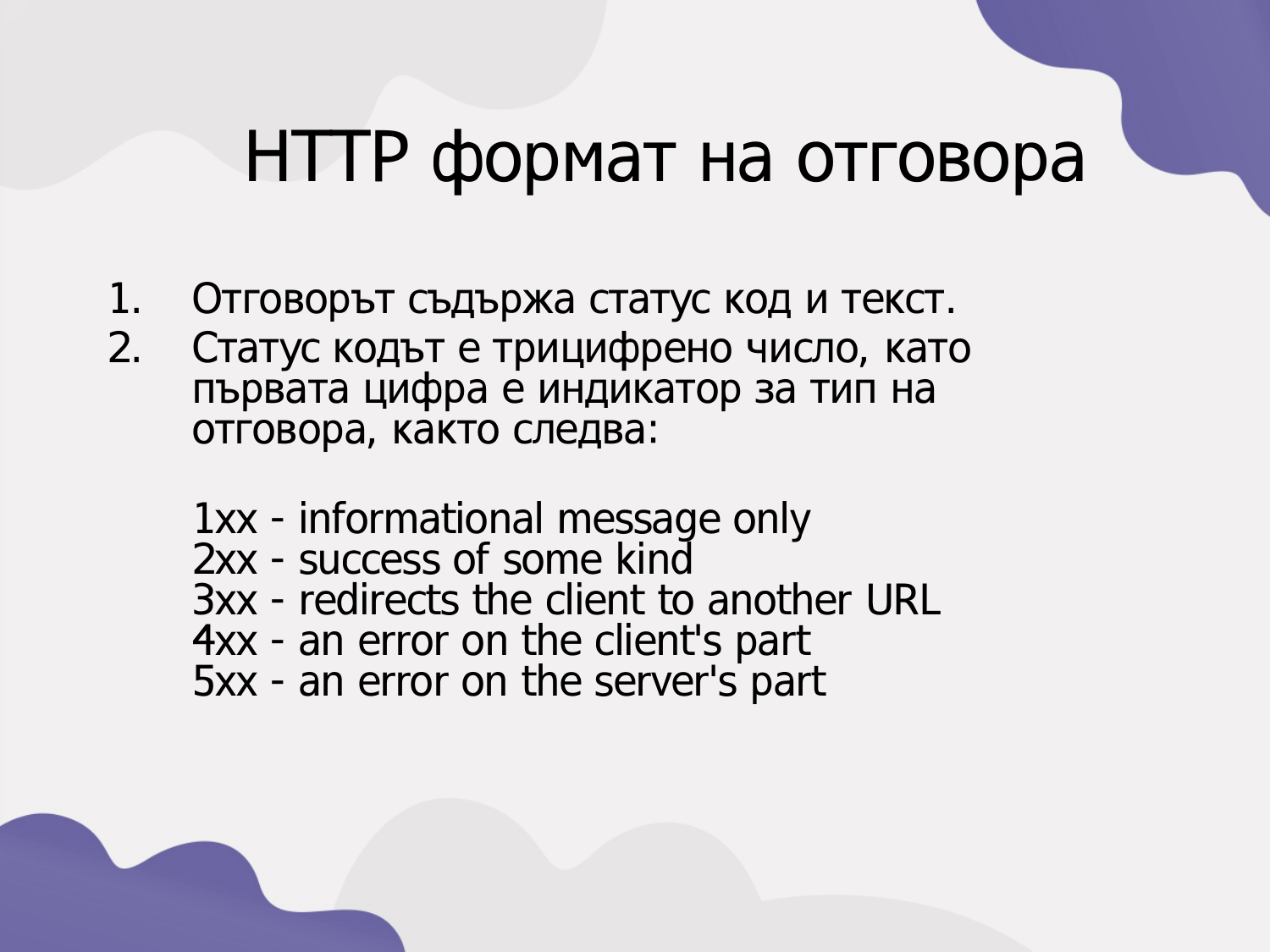

HTTP формат на отговора
Отговорът съдържа статус код и текст.
Статус кодът е трицифрено число, като първата цифра е индикатор за тип на отговора, както следва:
	1xx - informational message only
2xx - success of some kind
3xx - redirects the client to another URL
4xx - an error on the client's part
5xx - an error on the server's part